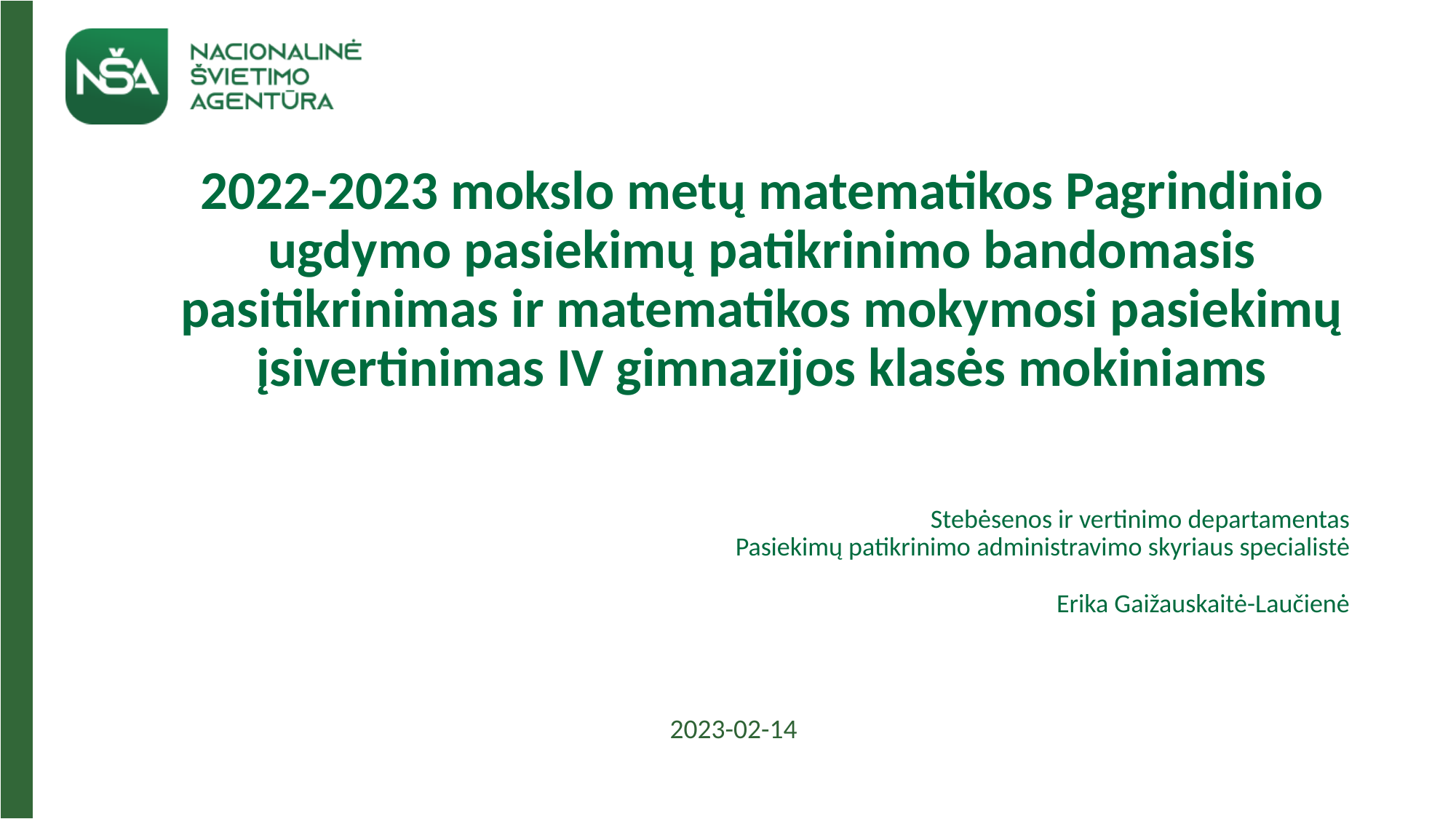

2022-2023 mokslo metų matematikos Pagrindinio ugdymo pasiekimų patikrinimo bandomasis pasitikrinimas ir matematikos mokymosi pasiekimų įsivertinimas IV gimnazijos klasės mokiniams

Stebėsenos ir vertinimo departamentas
Pasiekimų patikrinimo administravimo skyriaus specialistė

Erika Gaižauskaitė-Laučienė

2023-02-14